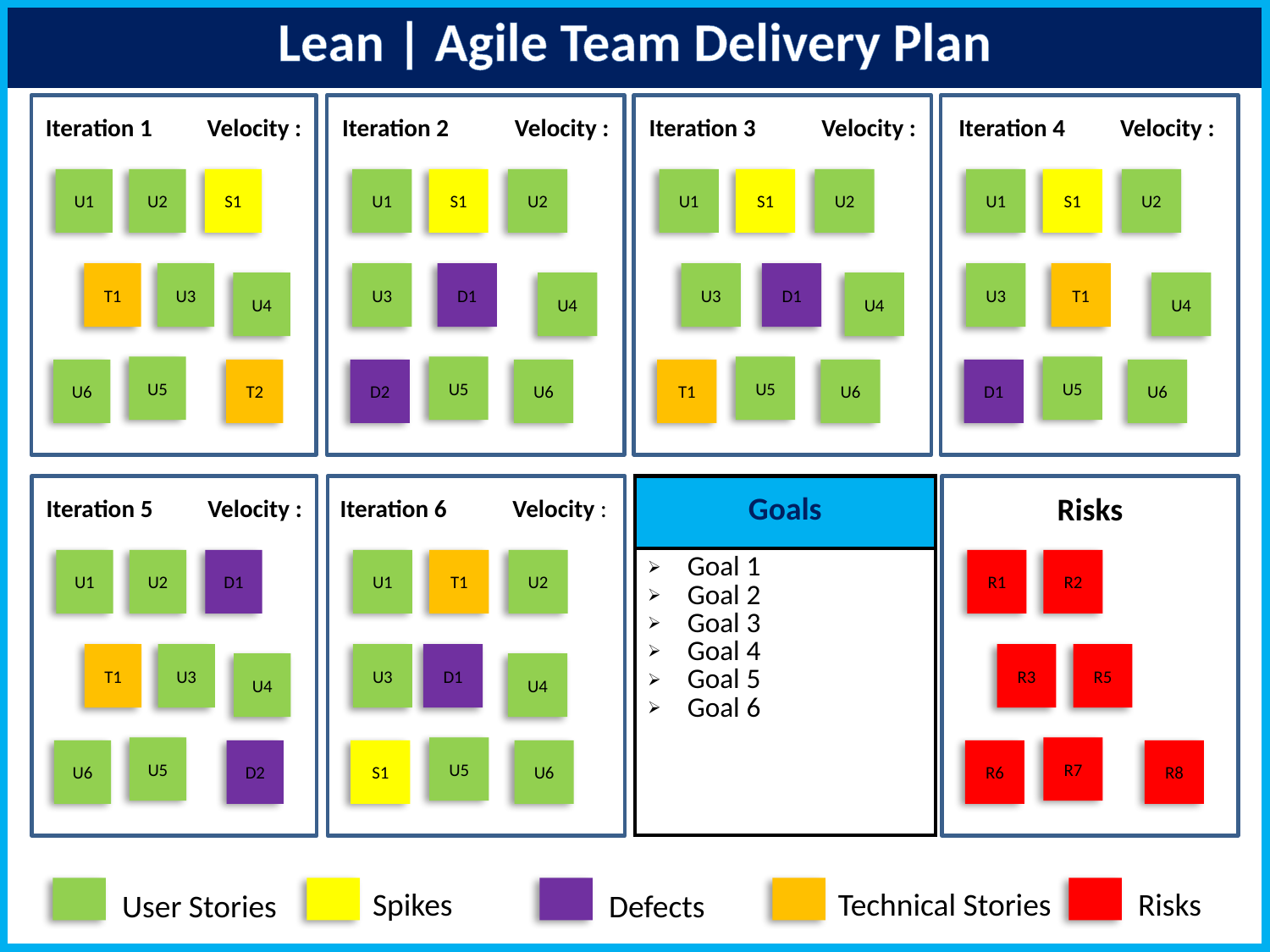

Lean | Agile Team Delivery Plan

Spikes

Technical Stories

Risks
User Stories
Defects

Iteration 1          Velocity :
U1
U2
S1
T1
U3
U4
U5
U6
T2

Iteration 2            Velocity :
U1
S1
U2
U3
D1
U4
U5
D2
U6

Iteration 3            Velocity :
U1
S1
U2
U3
D1
U4
U5
T1
U6

Iteration 4          Velocity :
U1
S1
U2
U3
T1
U4
U5
D1
U6

Iteration 5          Velocity :
U1
U2
D1
T1
U3
U4
U5
U6
D2

Iteration 6            Velocity :
U1
T1
U2
U3
D1
U4
U5
S1
U6
| Goals |
| --- |
| Goal 1 Goal 2 Goal 3 Goal 4 Goal 5 Goal 6 |

Risks
R1
R2
R3
R5
R7
R6
R8